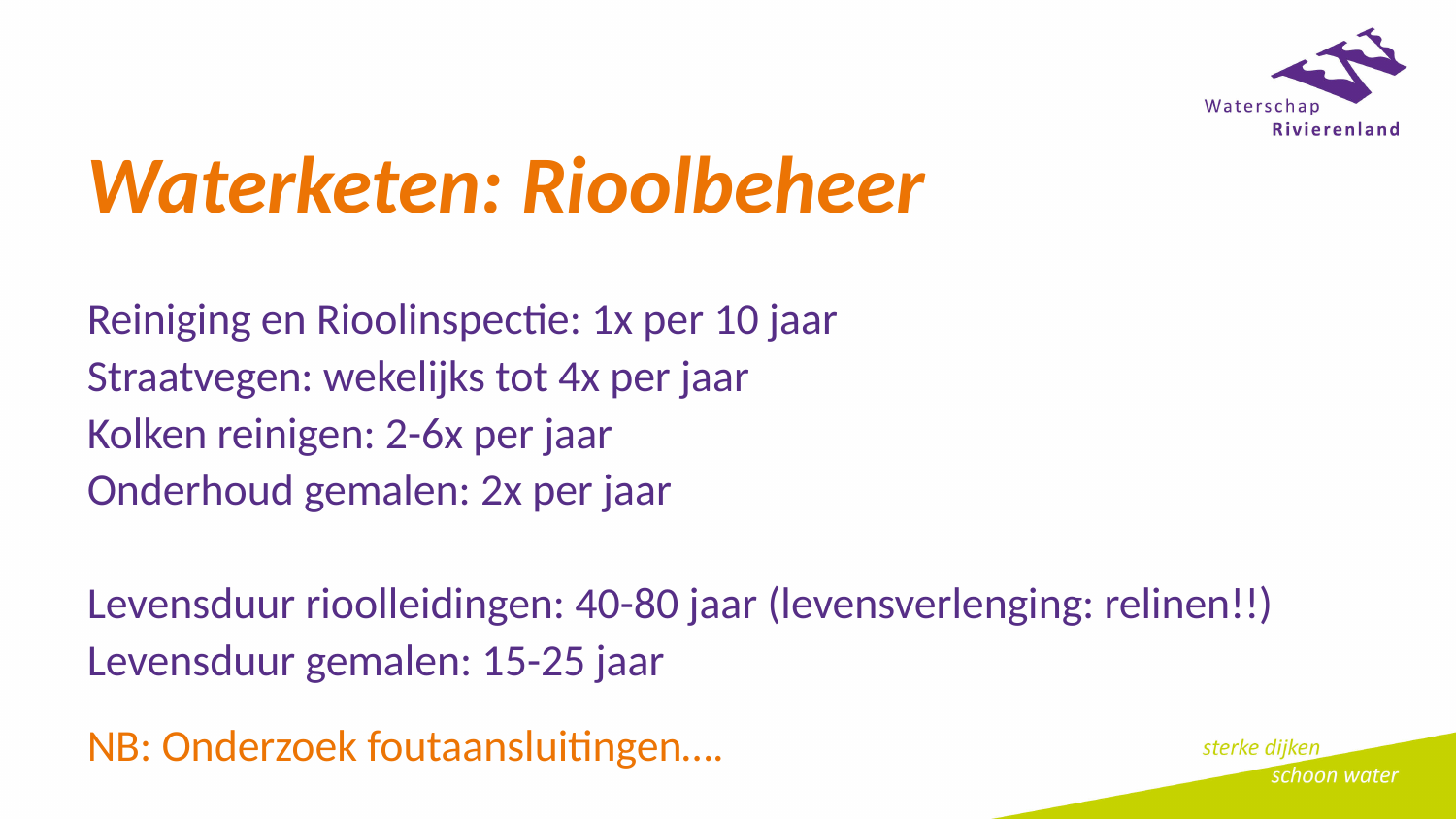

# Waterketen: Rioolbeheer

Reiniging en Rioolinspectie: 1x per 10 jaar
Straatvegen: wekelijks tot 4x per jaar
Kolken reinigen: 2-6x per jaar
Onderhoud gemalen: 2x per jaar

Levensduur rioolleidingen: 40-80 jaar (levensverlenging: relinen!!)
Levensduur gemalen: 15-25 jaar

NB: Onderzoek foutaansluitingen….